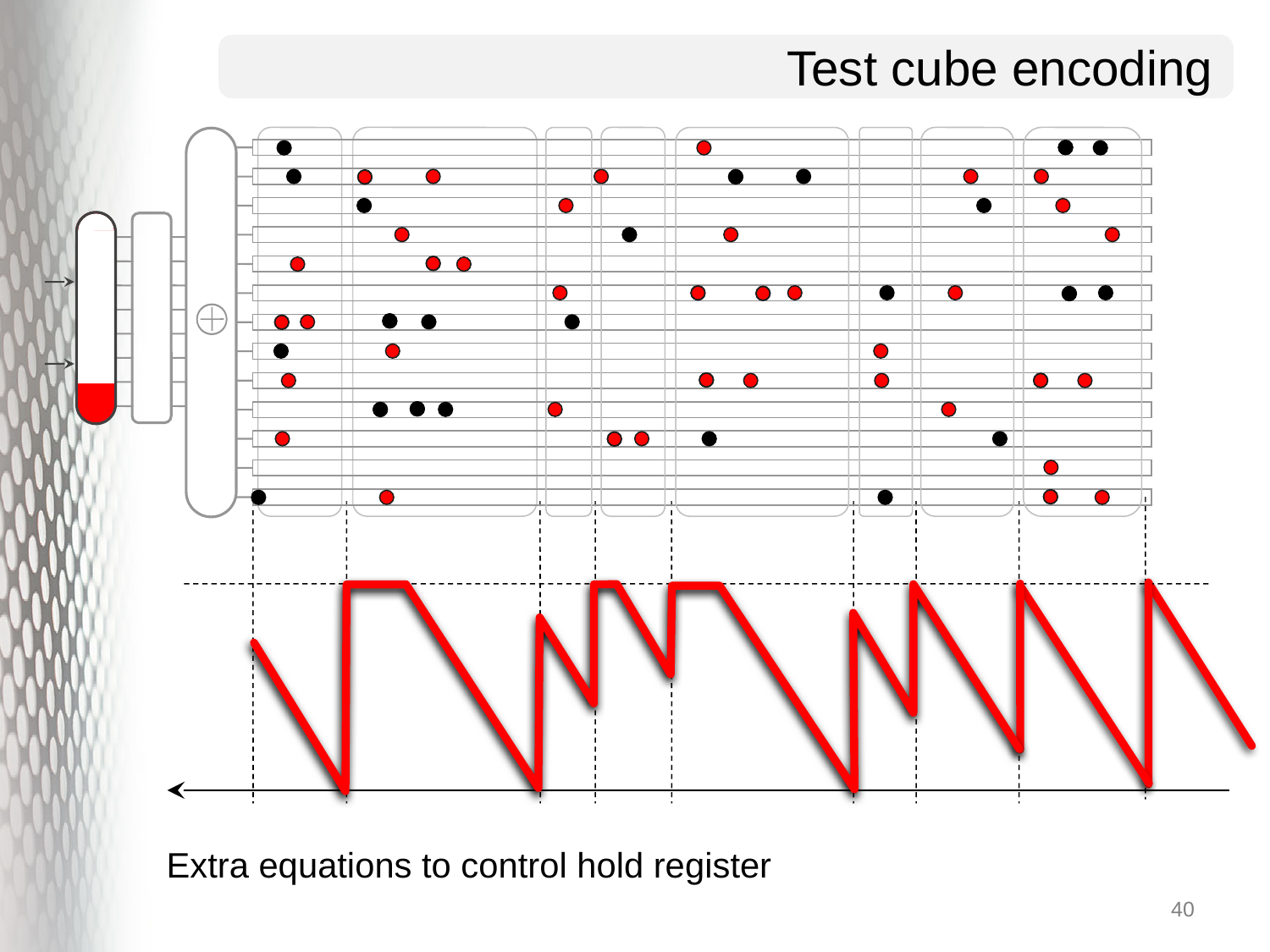

# Test cube encoding

Extra equations to control hold register